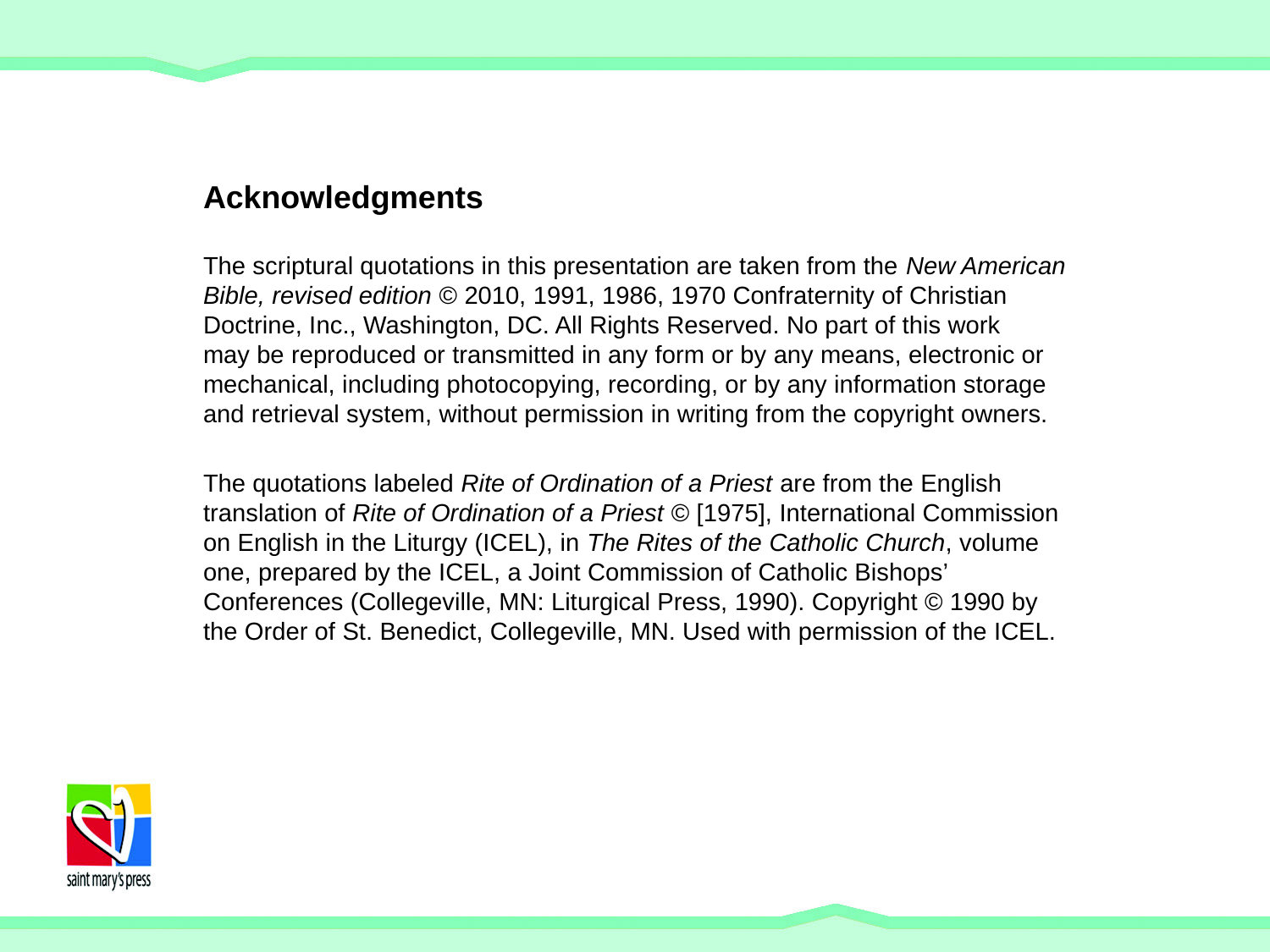

# Acknowledgments
The scriptural quotations in this presentation are taken from the New American Bible, revised edition © 2010, 1991, 1986, 1970 Confraternity of Christian Doctrine, Inc., Washington, DC. All Rights Reserved. No part of this work
may be reproduced or transmitted in any form or by any means, electronic or mechanical, including photocopying, recording, or by any information storage and retrieval system, without permission in writing from the copyright owners.

The quotations labeled Rite of Ordination of a Priest are from the English translation of Rite of Ordination of a Priest © [1975], International Commission on English in the Liturgy (ICEL), in The Rites of the Catholic Church, volume one, prepared by the ICEL, a Joint Commission of Catholic Bishops’ Conferences (Collegeville, MN: Liturgical Press, 1990). Copyright © 1990 by
the Order of St. Benedict, Collegeville, MN. Used with permission of the ICEL.